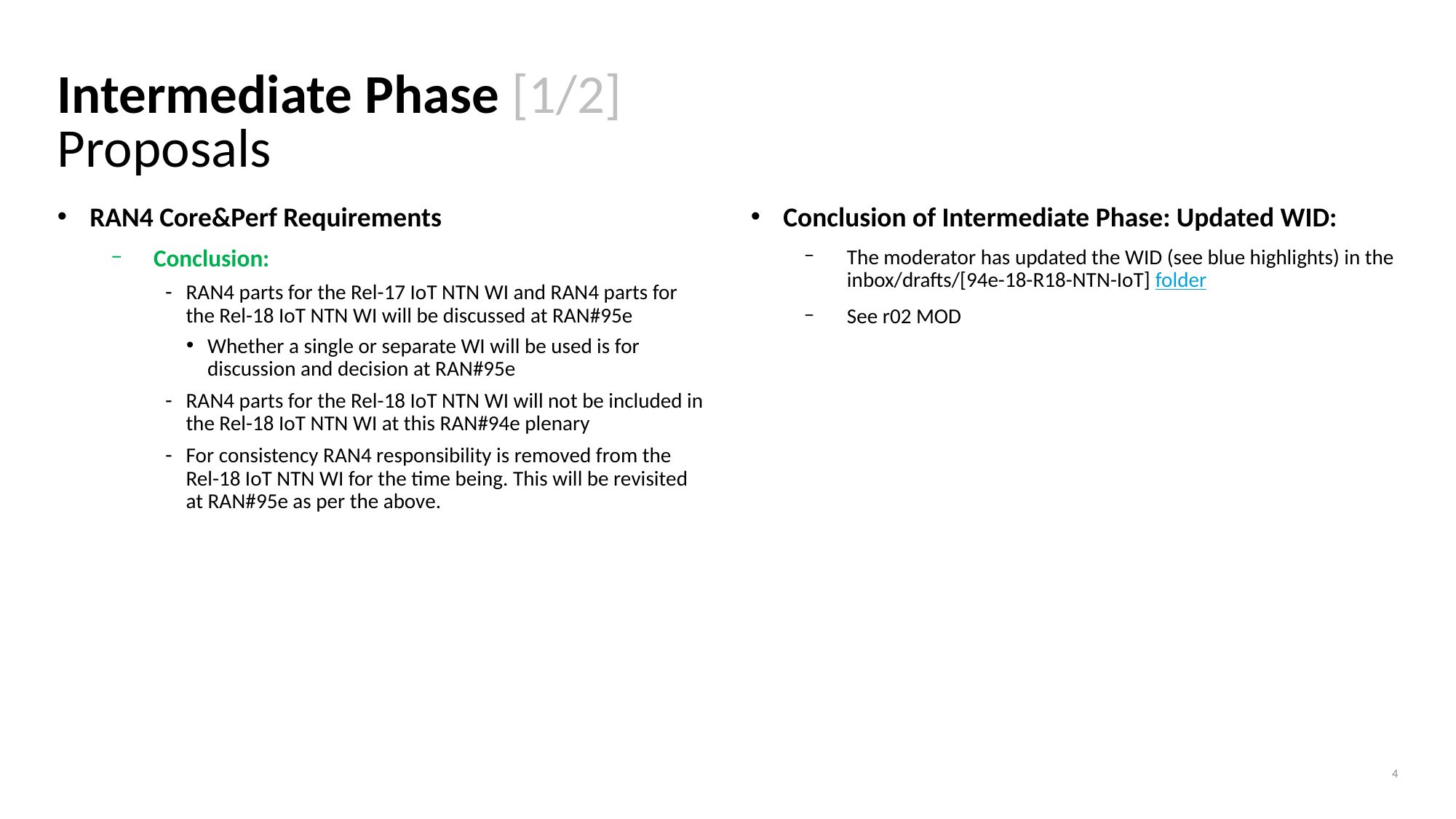

# Intermediate Phase [1/2] Proposals
Conclusion of Intermediate Phase: Updated WID:
The moderator has updated the WID (see blue highlights) in the inbox/drafts/[94e-18-R18-NTN-IoT] folder
See r02 MOD

RAN4 Core&Perf Requirements
Conclusion:
RAN4 parts for the Rel-17 IoT NTN WI and RAN4 parts for the Rel-18 IoT NTN WI will be discussed at RAN#95e
Whether a single or separate WI will be used is for discussion and decision at RAN#95e
RAN4 parts for the Rel-18 IoT NTN WI will not be included in the Rel-18 IoT NTN WI at this RAN#94e plenary
For consistency RAN4 responsibility is removed from the Rel-18 IoT NTN WI for the time being. This will be revisited at RAN#95e as per the above.

4